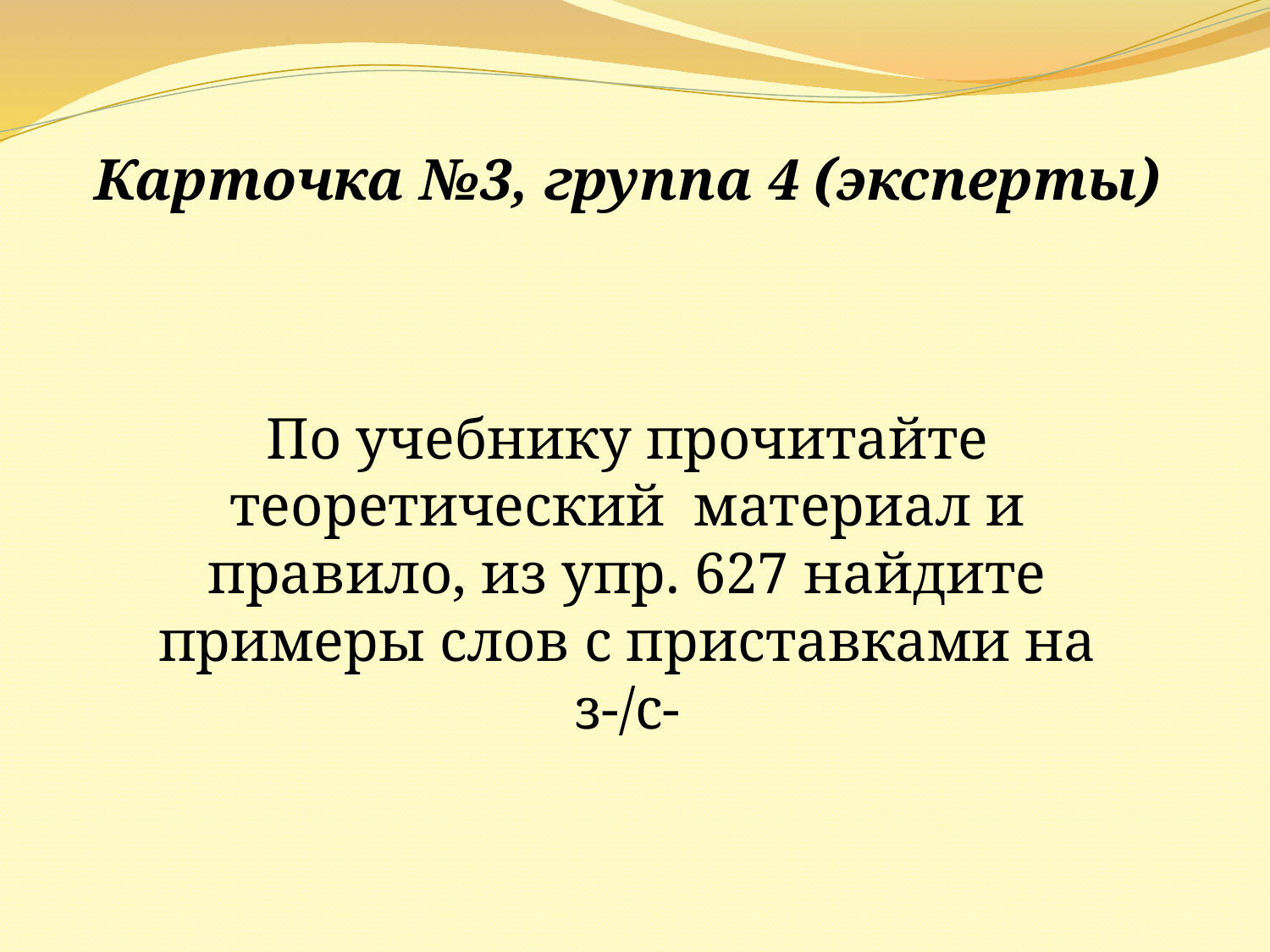

Карточка №3, группа 4 (эксперты)
По учебнику прочитайте теоретический  материал и правило, из упр. 627 найдите примеры слов с приставками на з-/с-